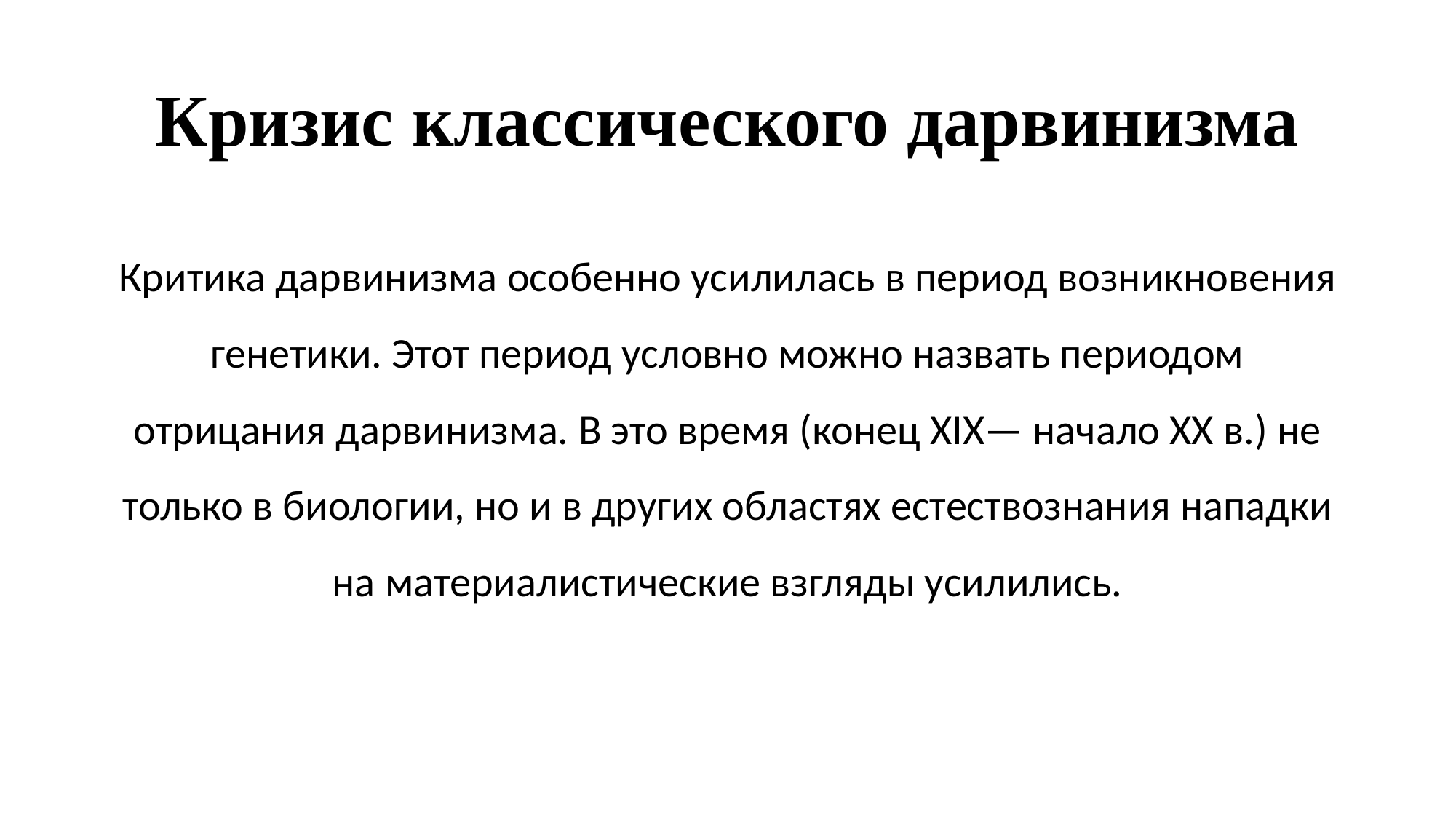

# Кризис классического дарвинизма
Критика дарвинизма особенно усилилась в период возникновения генетики. Этот период условно можно назвать периодом отрицания дарвинизма. В это время (конец XIX— начало XX в.) не только в биологии, но и в других областях естествознания нападки на материалистические взгляды усилились.